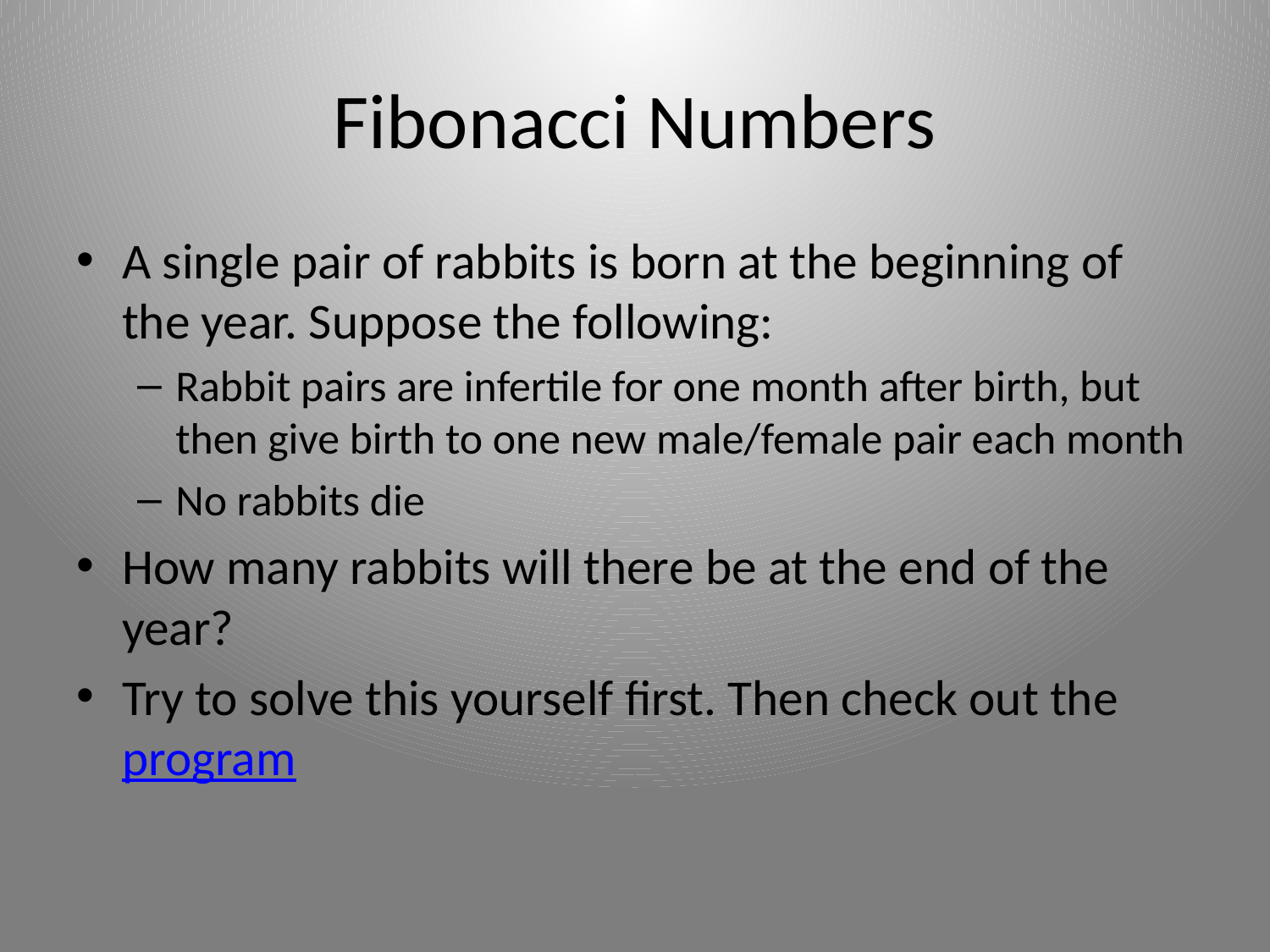

# Fibonacci Numbers
A single pair of rabbits is born at the beginning of the year. Suppose the following:
Rabbit pairs are infertile for one month after birth, but then give birth to one new male/female pair each month
No rabbits die
How many rabbits will there be at the end of the year?
Try to solve this yourself first. Then check out the program